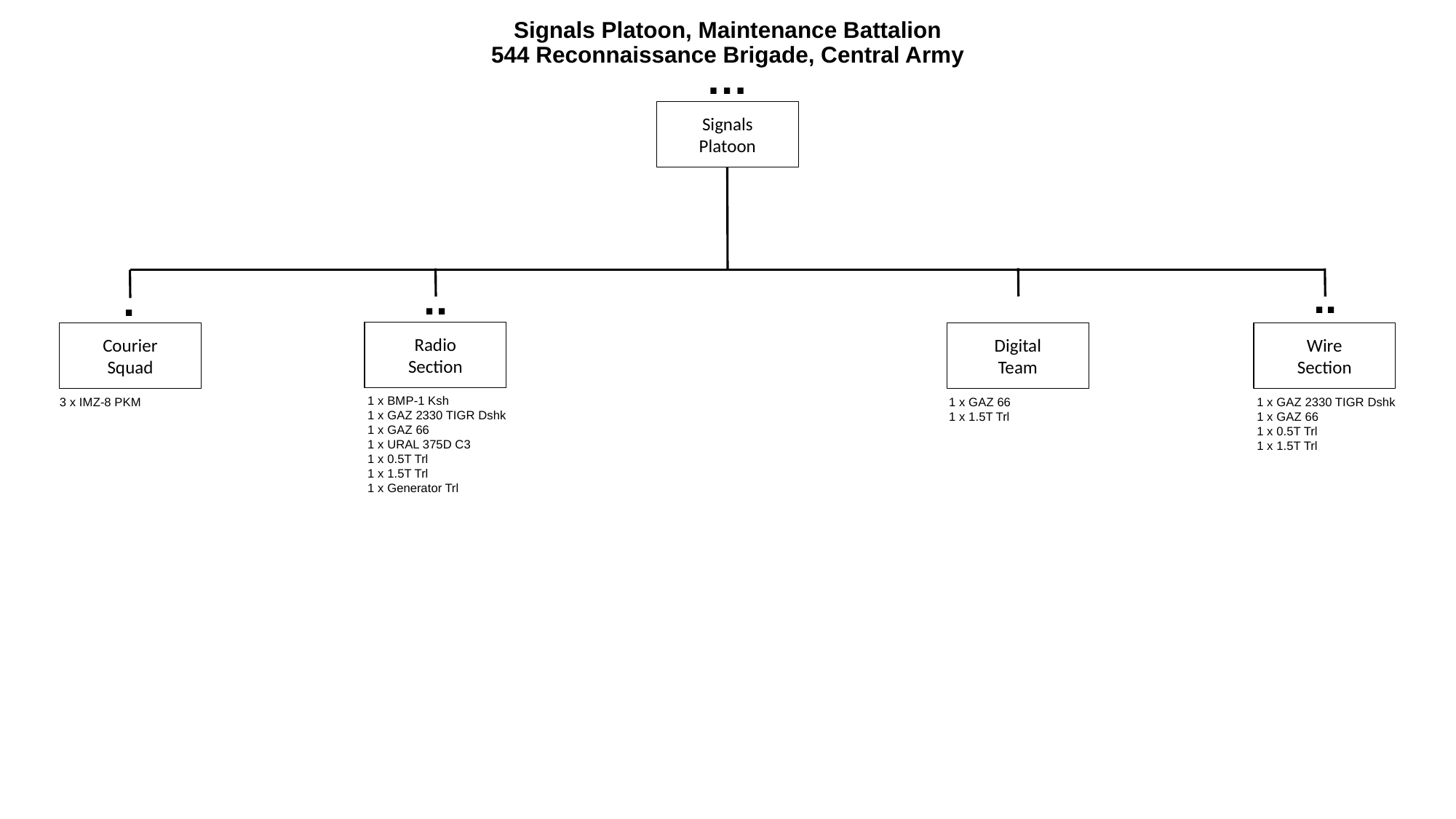

# Signals Platoon, Maintenance Battalion 544 Reconnaissance Brigade, Central Army
…
Signals
Platoon
..
..
.
Radio
Section
Courier
Squad
Digital
Team
Wire
Section
1 x BMP-1 Ksh
1 x GAZ 2330 TIGR Dshk
1 x GAZ 66
1 x URAL 375D C3
1 x 0.5T Trl
1 x 1.5T Trl
1 x Generator Trl
3 x IMZ-8 PKM
1 x GAZ 66
1 x 1.5T Trl
1 x GAZ 2330 TIGR Dshk
1 x GAZ 66
1 x 0.5T Trl
1 x 1.5T Trl